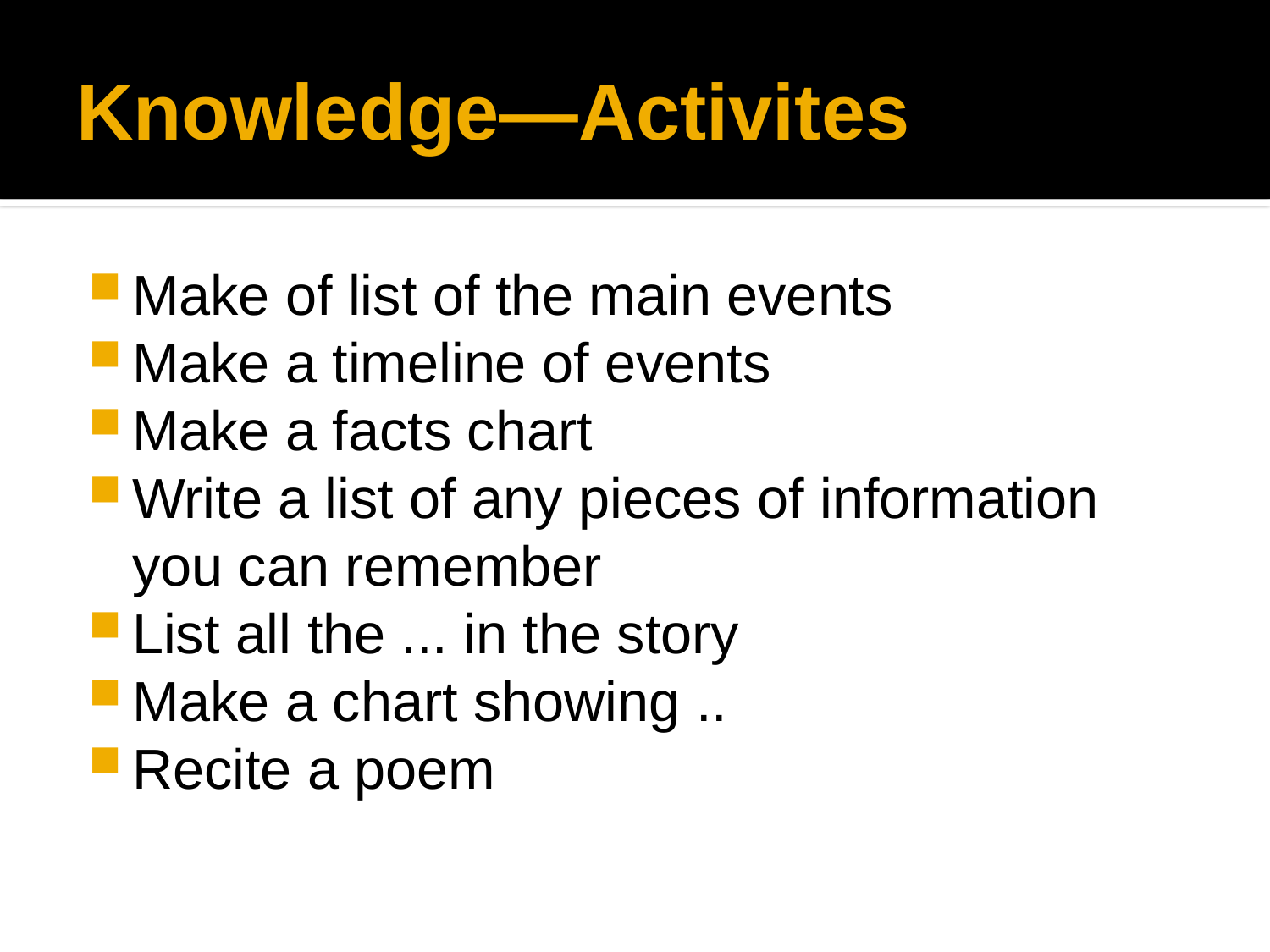

# Knowledge—Activites
Make of list of the main events
Make a timeline of events
Make a facts chart
Write a list of any pieces of information you can remember
List all the ... in the story
Make a chart showing ..
Recite a poem